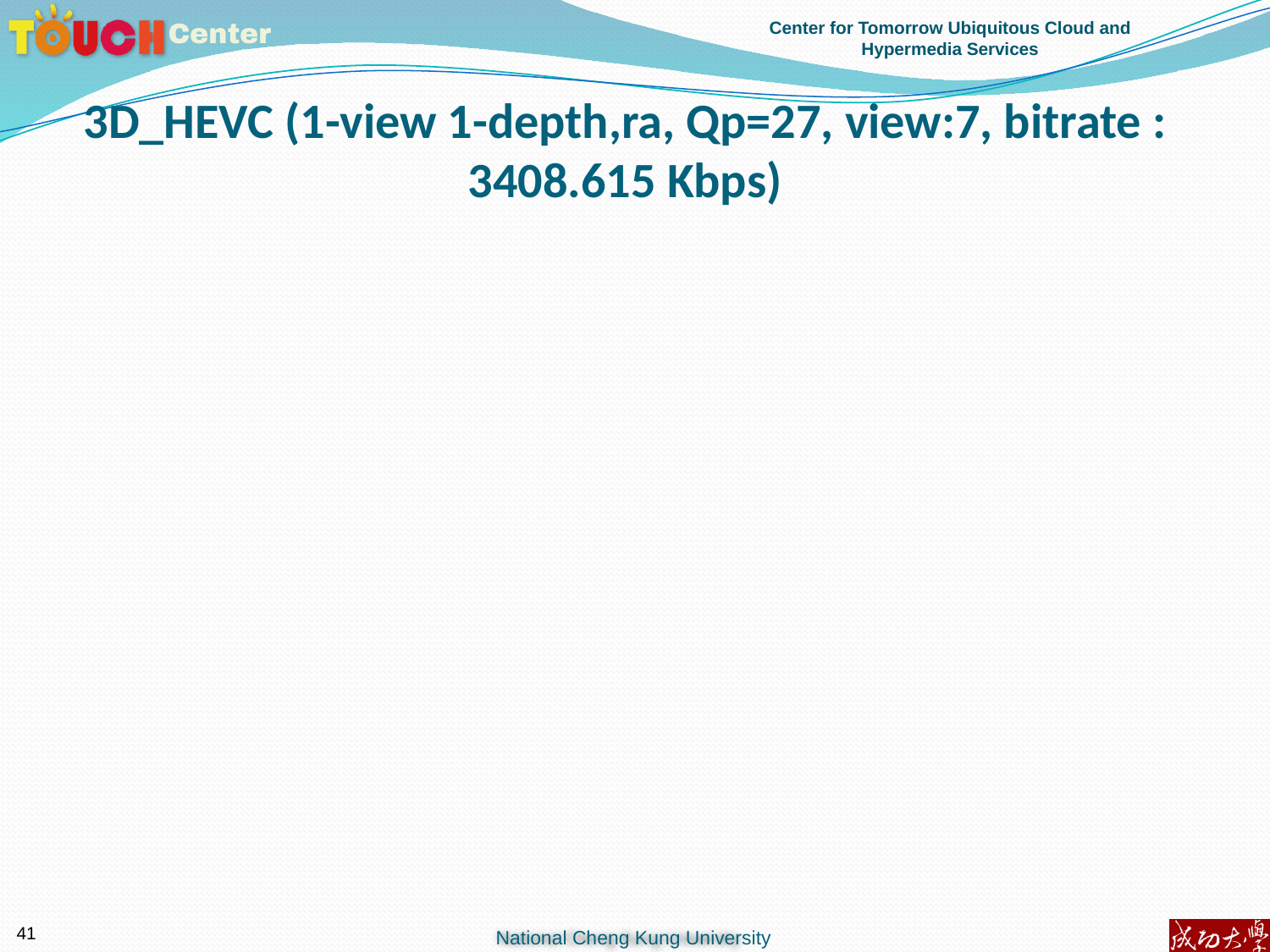

# 3D_HEVC (1-view 1-depth,ra, Qp=27, view:7, bitrate : 3408.615 Kbps)